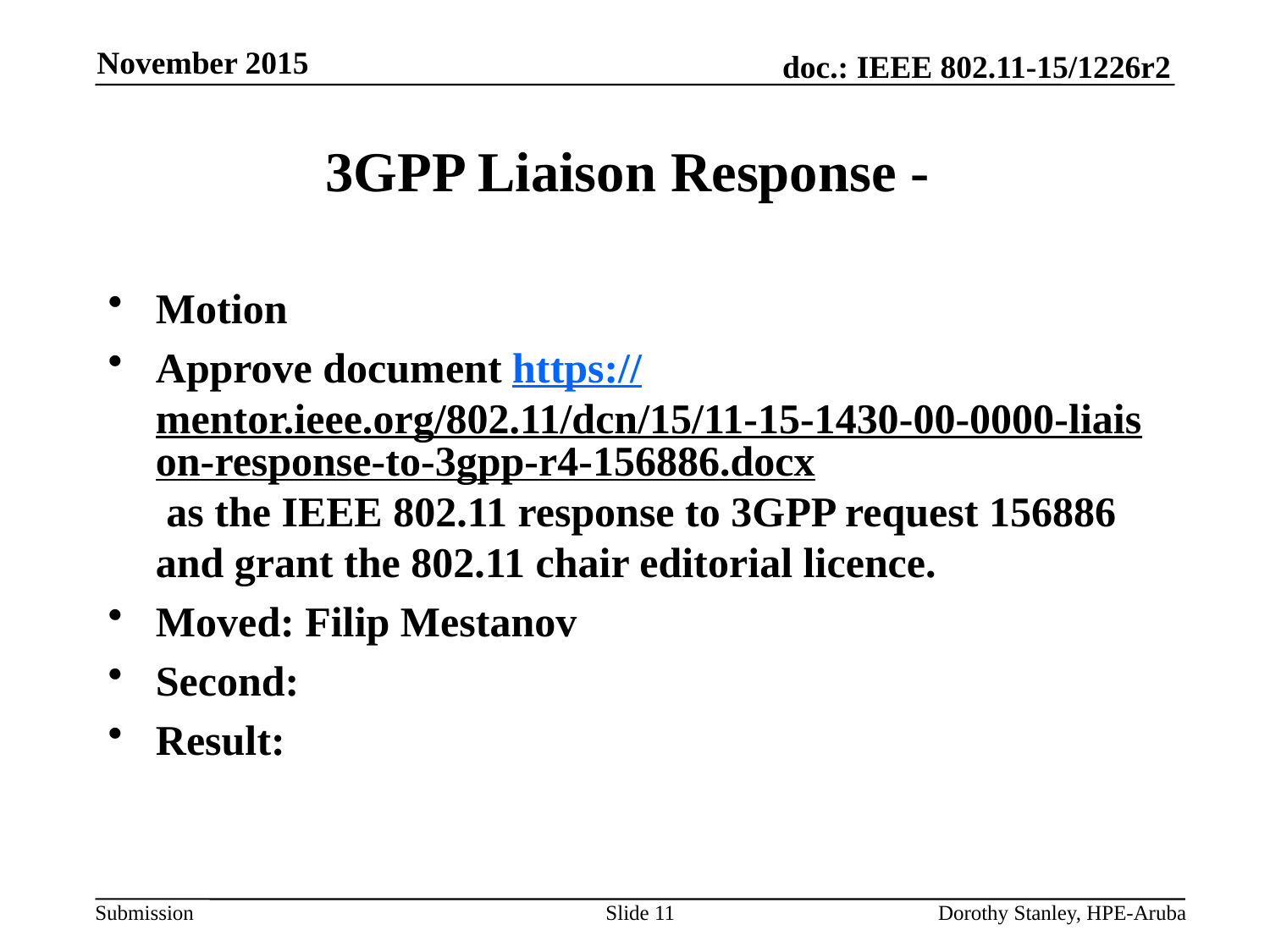

November 2015
# 3GPP Liaison Response -
Motion
Approve document https://mentor.ieee.org/802.11/dcn/15/11-15-1430-00-0000-liaison-response-to-3gpp-r4-156886.docx as the IEEE 802.11 response to 3GPP request 156886 and grant the 802.11 chair editorial licence.
Moved: Filip Mestanov
Second:
Result:

Slide 11
Dorothy Stanley, HPE-Aruba